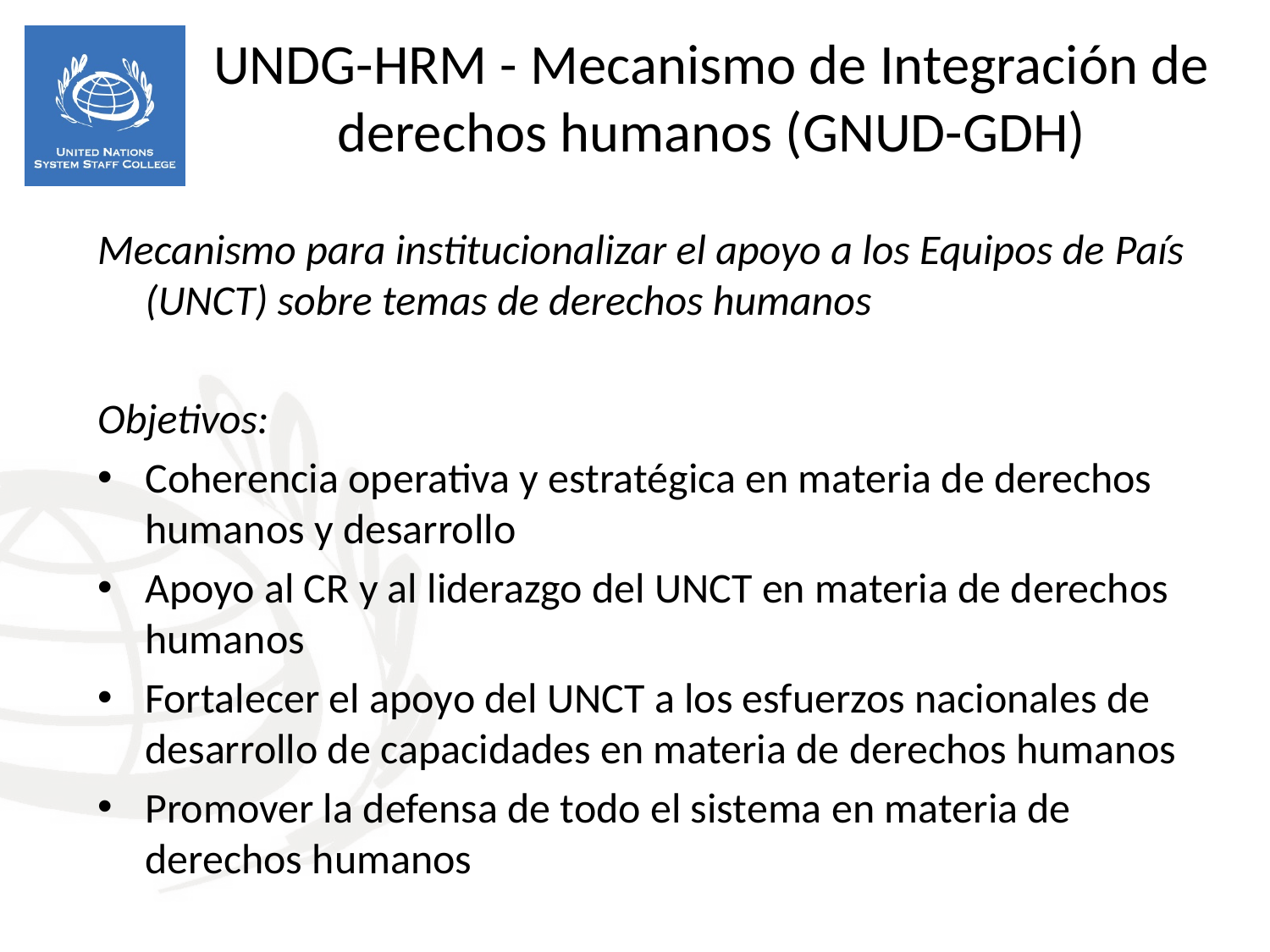

UNDG-HRM - Mecanismo de Integración de derechos humanos (GNUD-GDH)
Mecanismo para institucionalizar el apoyo a los Equipos de País (UNCT) sobre temas de derechos humanos

Objetivos:
Coherencia operativa y estratégica en materia de derechos humanos y desarrollo
Apoyo al CR y al liderazgo del UNCT en materia de derechos humanos
Fortalecer el apoyo del UNCT a los esfuerzos nacionales de desarrollo de capacidades en materia de derechos humanos
Promover la defensa de todo el sistema en materia de derechos humanos